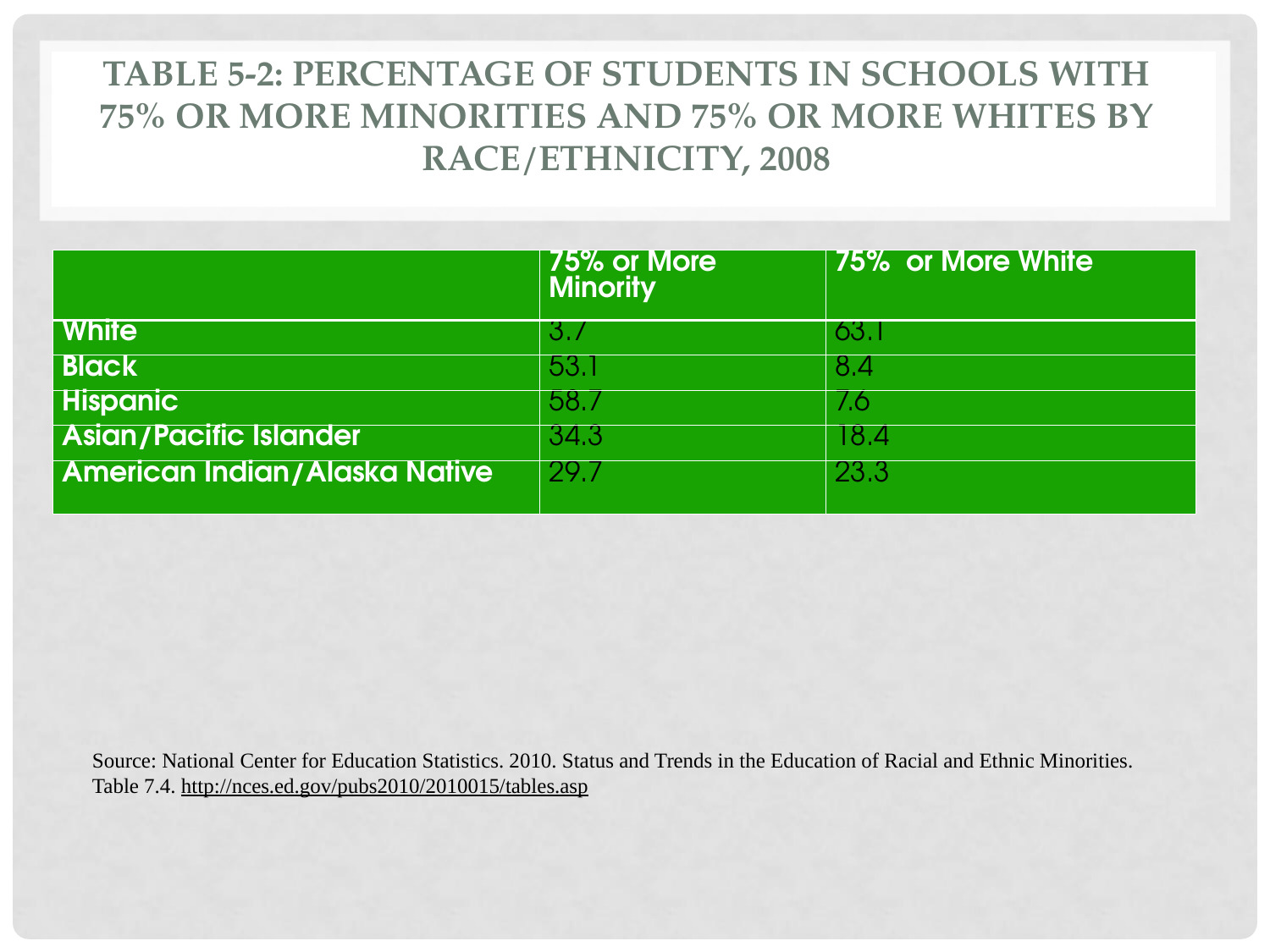

# TABLE 5-2: PERCENTAGE OF STUDENTS IN SCHOOLS WITH 75% OR MORE MINORITIES AND 75% OR MORE WHITES BY RACE/ETHNICITY, 2008
|  | 75% or More Minority | 75% or More White |
| --- | --- | --- |
| White | 3.7 | 63.1 |
| Black | 53.1 | 8.4 |
| Hispanic | 58.7 | 7.6 |
| Asian/Pacific Islander | 34.3 | 18.4 |
| American Indian/Alaska Native | 29.7 | 23.3 |
Source: National Center for Education Statistics. 2010. Status and Trends in the Education of Racial and Ethnic Minorities.
Table 7.4. http://nces.ed.gov/pubs2010/2010015/tables.asp